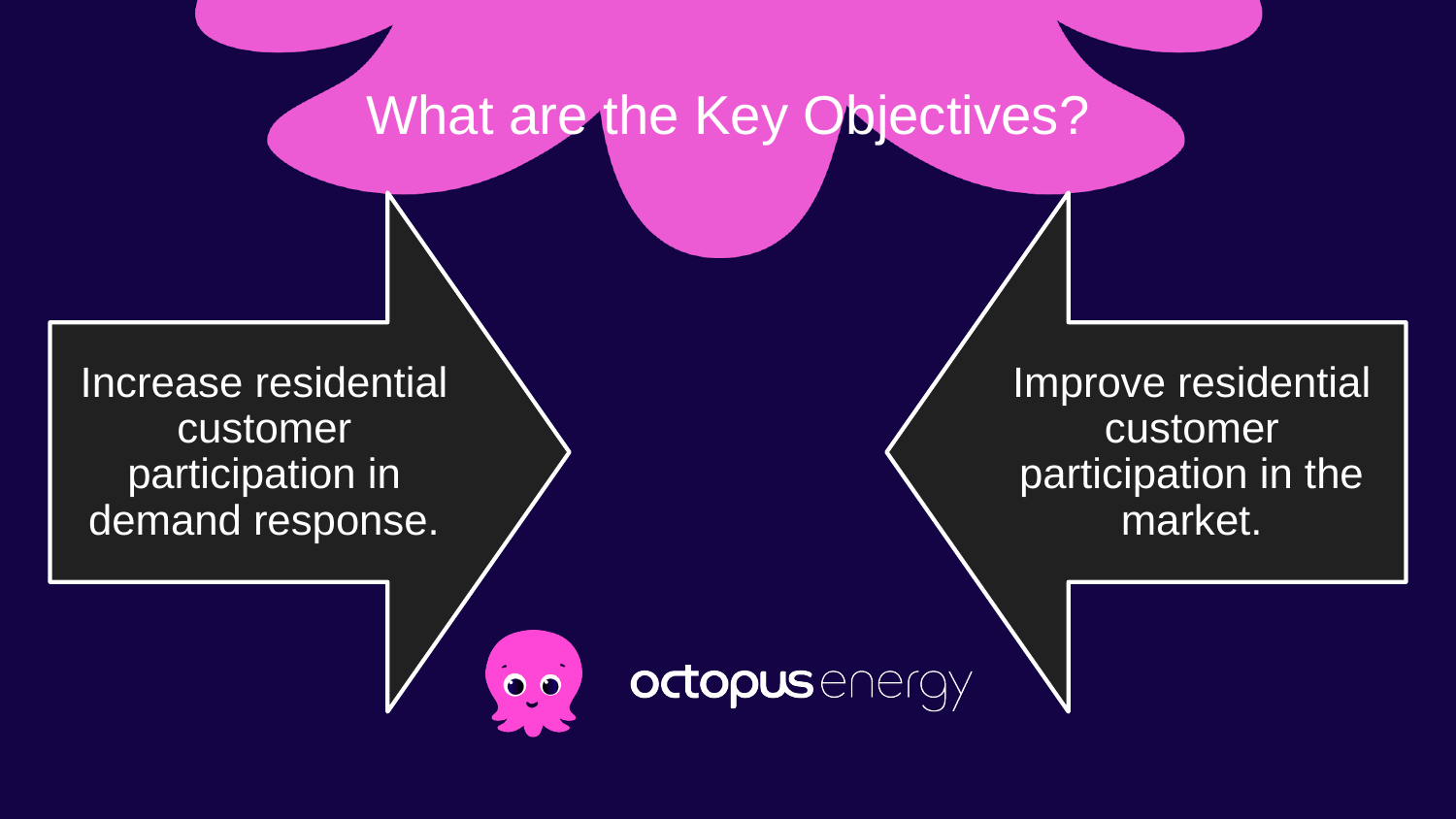

# What are the Key Objectives?
Increase residential customer participation in demand response.
Improve residential customer participation in the market.